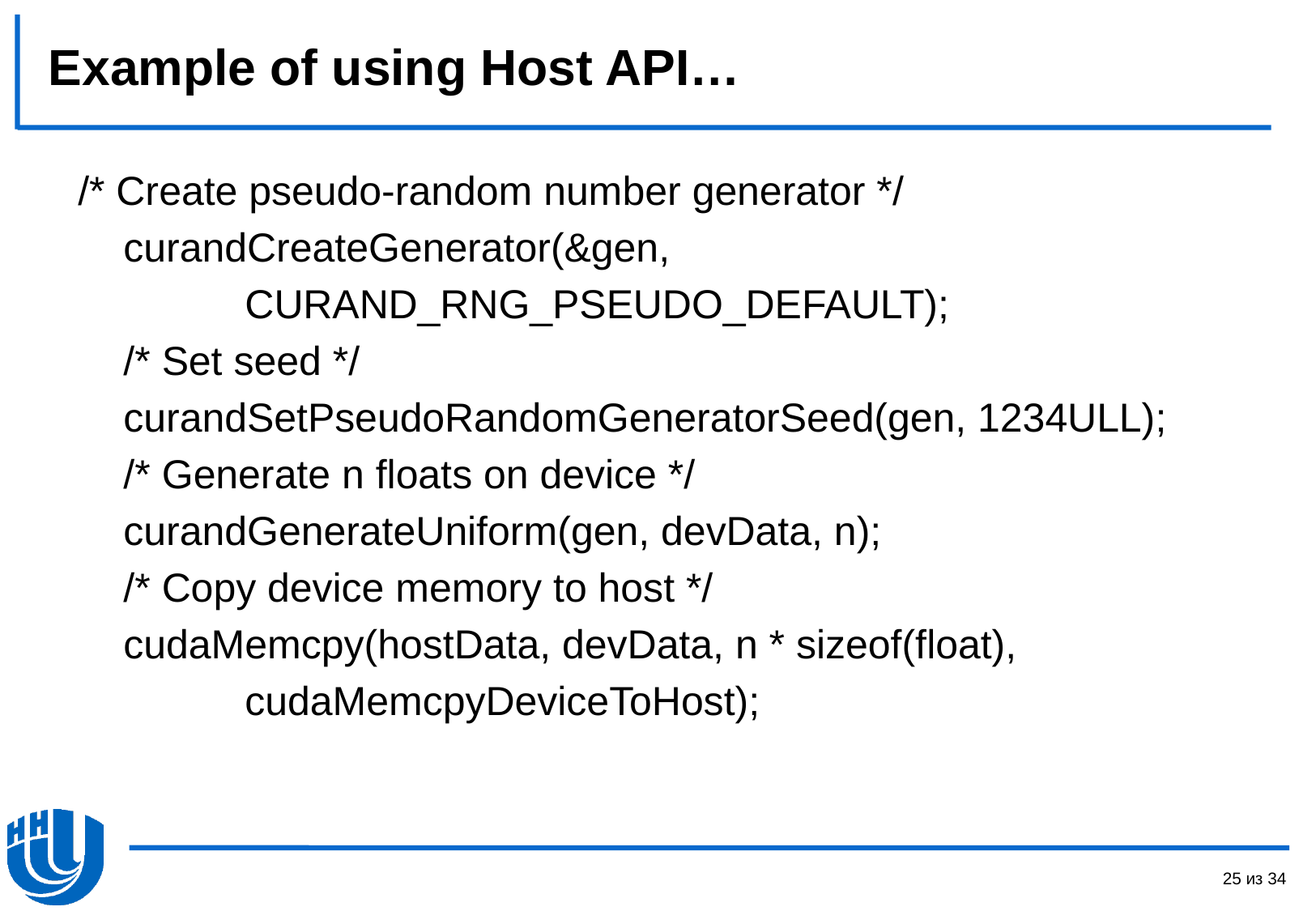

# Example of using Host API…
/* Create pseudo-random number generator */
	curandCreateGenerator(&gen,
		CURAND_RNG_PSEUDO_DEFAULT);
	/* Set seed */
	curandSetPseudoRandomGeneratorSeed(gen, 1234ULL);
	/* Generate n floats on device */
	curandGenerateUniform(gen, devData, n);
	/* Copy device memory to host */
	cudaMemcpy(hostData, devData, n * sizeof(float),
		cudaMemcpyDeviceToHost);

25